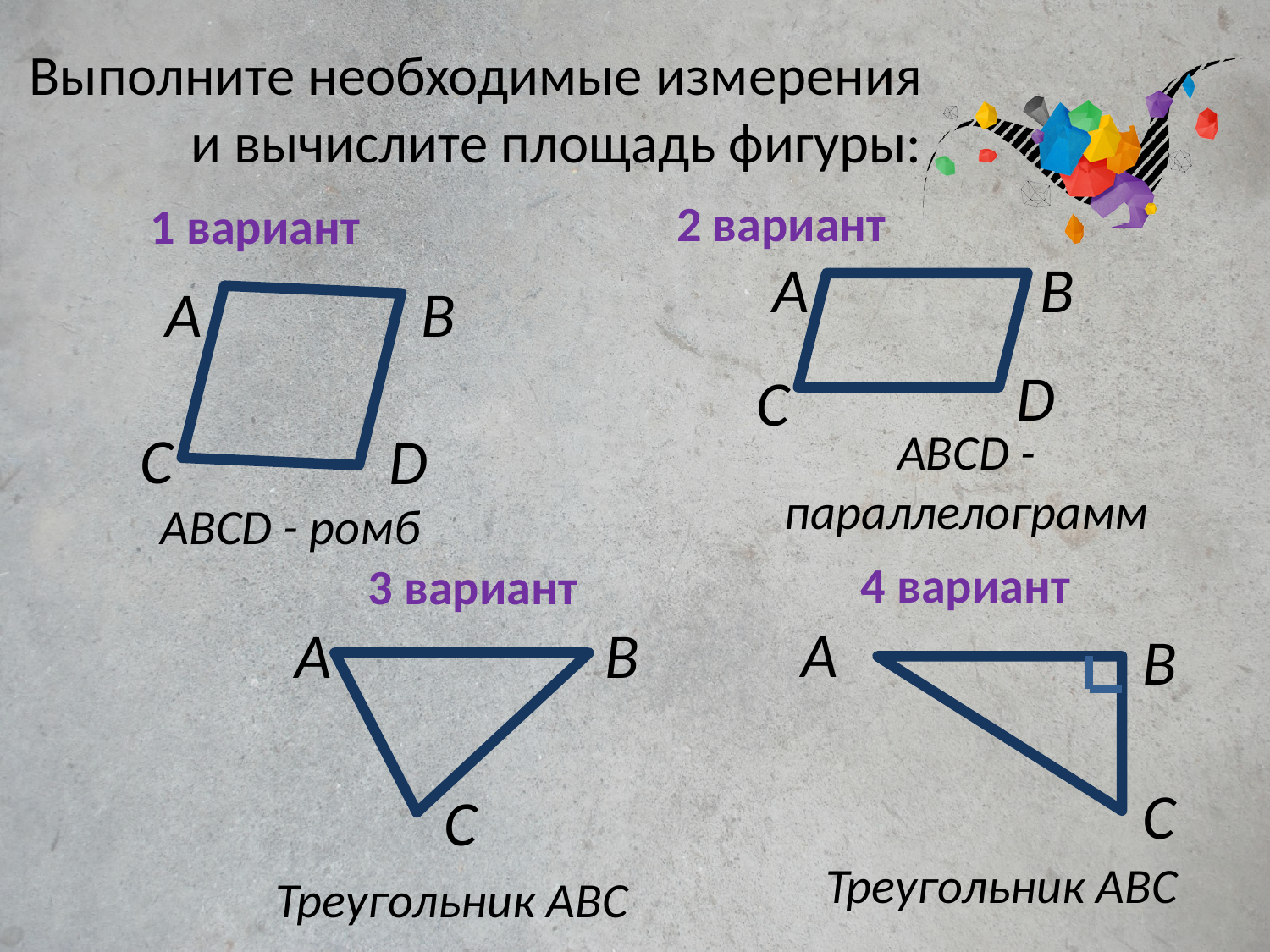

# Выполните необходимые измерения и вычислите площадь фигуры:
2 вариант
1 вариант
A
B

D
C
ABCD - параллелограмм

A
B
C
D
ABCD - ромб
4 вариант
3 вариант
A
B

C
Треугольник ABC
A
B
C
Треугольник ABC